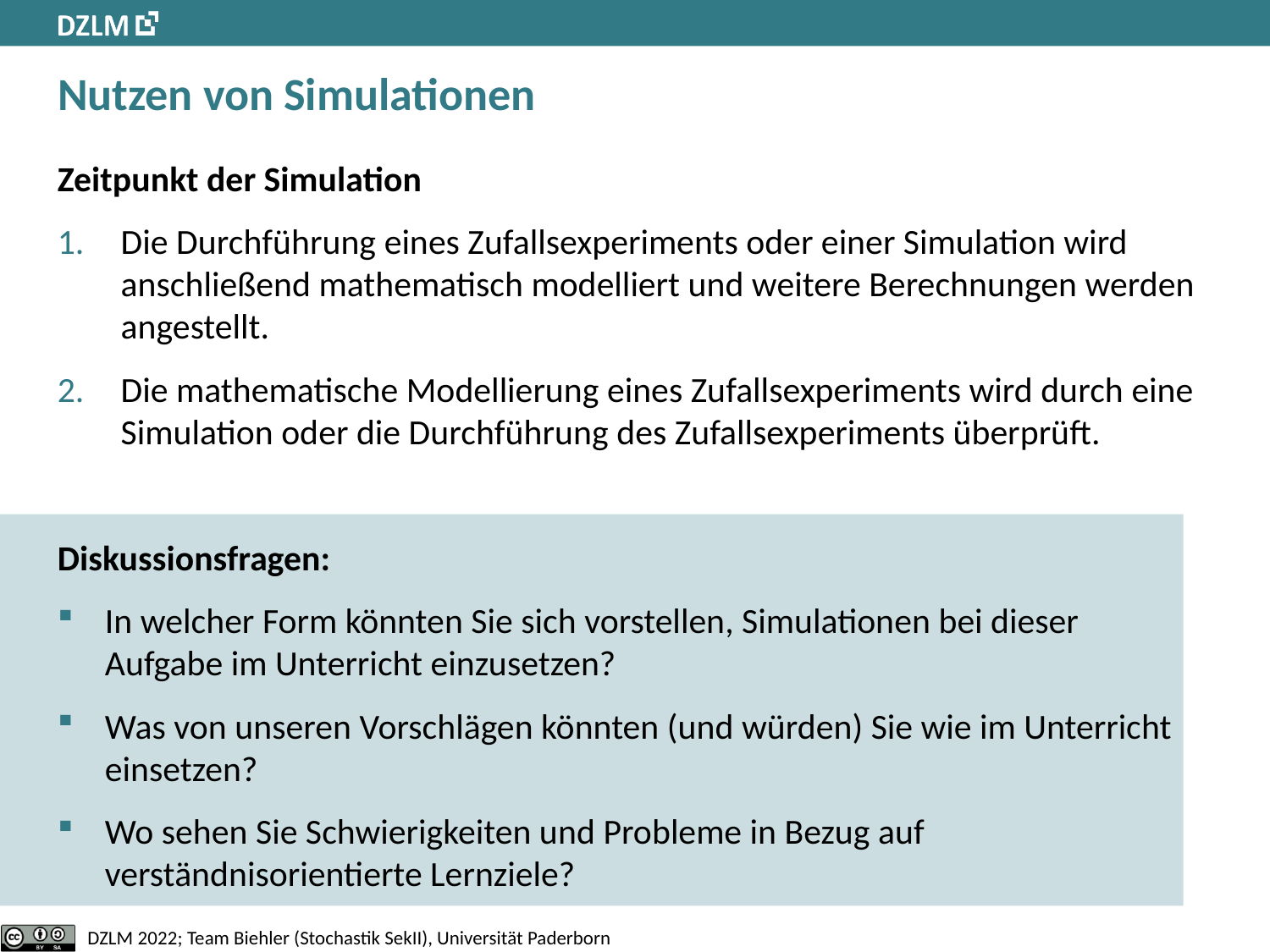

# Nutzen von Simulationen
Zeitpunkt der Simulation
Die Durchführung eines Zufallsexperiments oder einer Simulation wird anschließend mathematisch modelliert und weitere Berechnungen werden angestellt.
Die mathematische Modellierung eines Zufallsexperiments wird durch eine Simulation oder die Durchführung des Zufallsexperiments überprüft.

Diskussionsfragen:
In welcher Form könnten Sie sich vorstellen, Simulationen bei dieser Aufgabe im Unterricht einzusetzen?
Was von unseren Vorschlägen könnten (und würden) Sie wie im Unterricht einsetzen?
Wo sehen Sie Schwierigkeiten und Probleme in Bezug auf verständnisorientierte Lernziele?